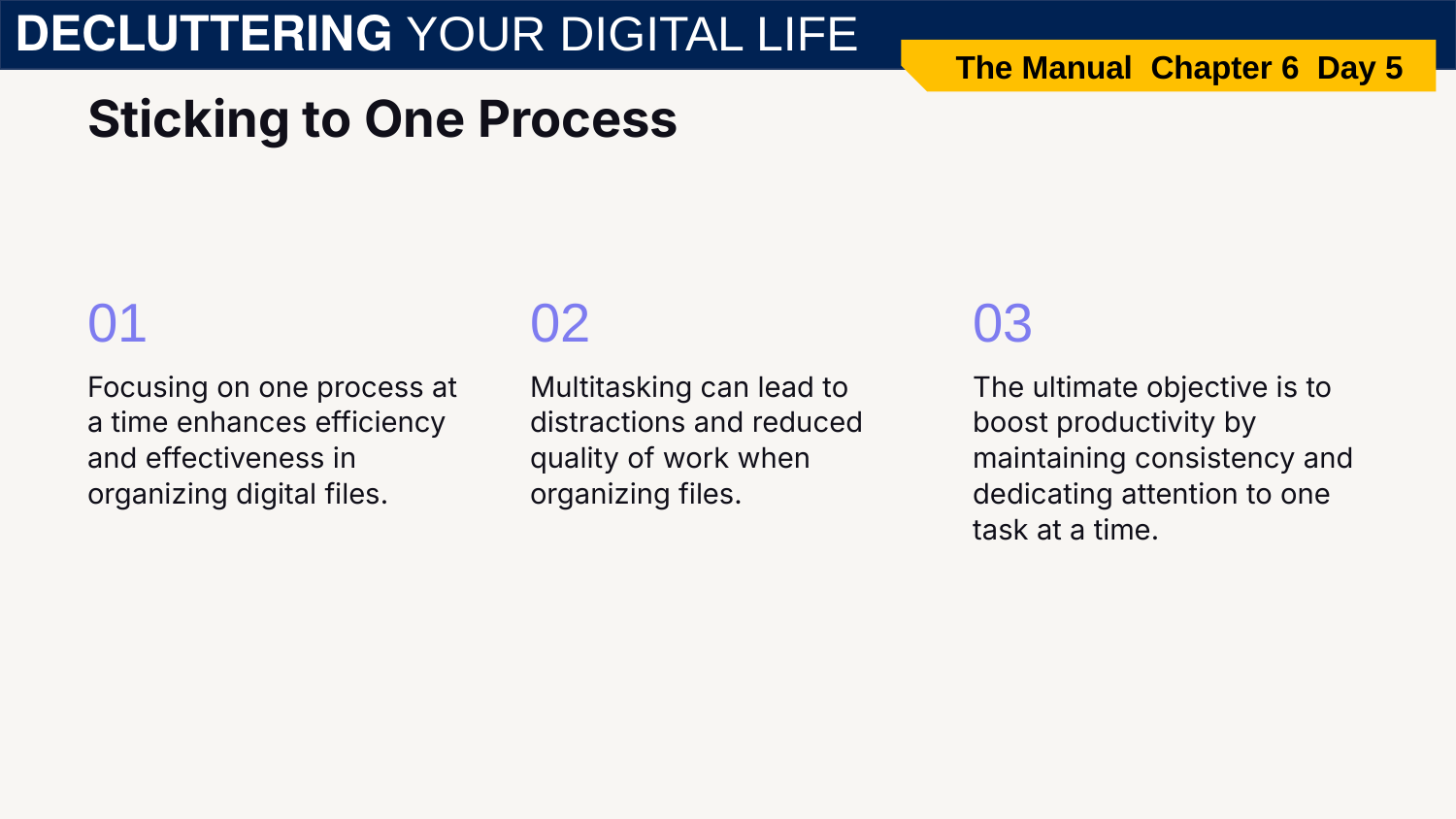

DECLUTTERING YOUR DIGITAL LIFE
The Manual  Chapter 6  Day 5

# Sticking to One Process
01
02
03
Focusing on one process at a time enhances efficiency and effectiveness in organizing digital files.
Multitasking can lead to distractions and reduced quality of work when organizing files.
The ultimate objective is to boost productivity by maintaining consistency and dedicating attention to one task at a time.